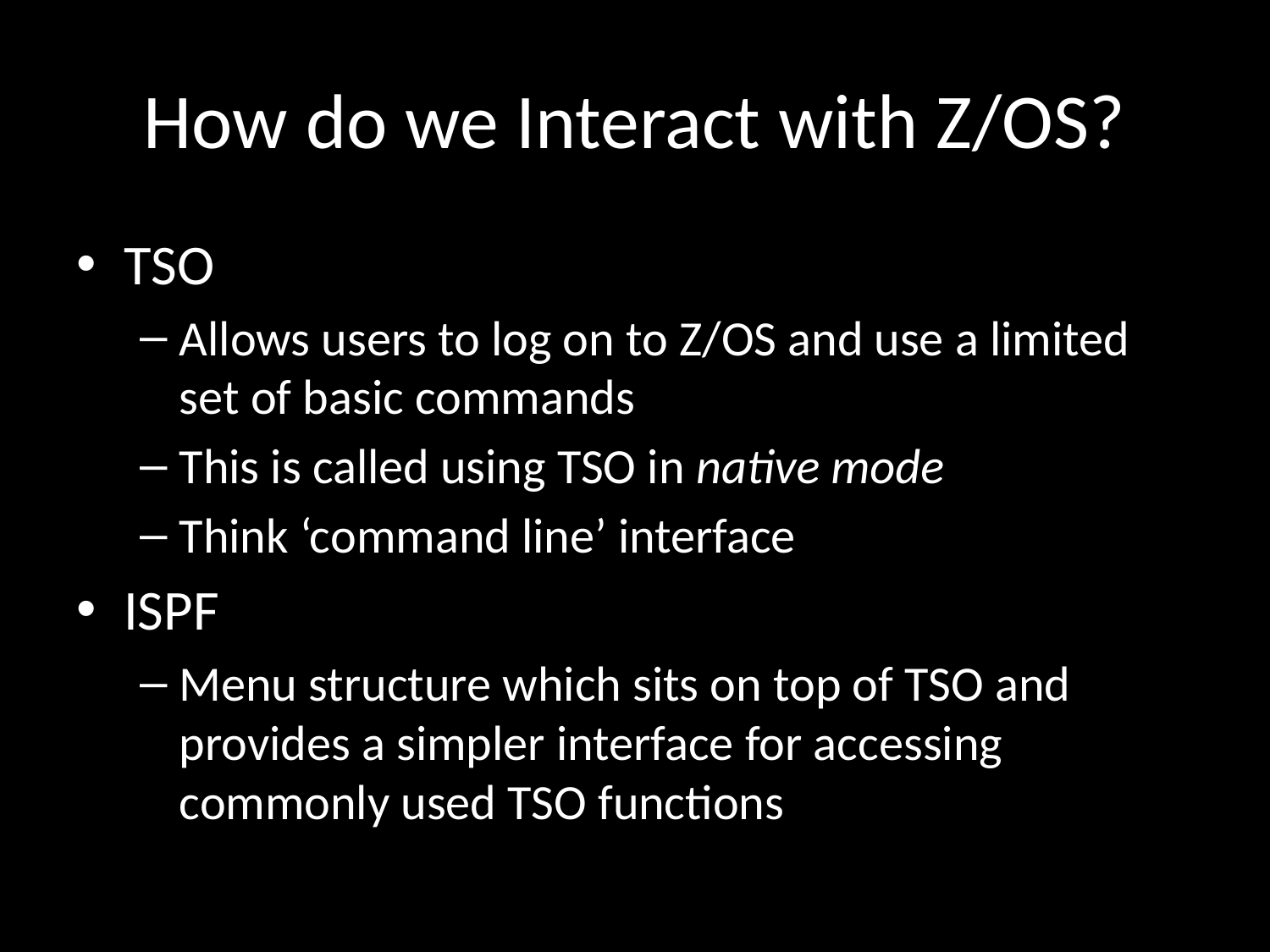

# How do we Interact with Z/OS?
TSO
Allows users to log on to Z/OS and use a limited set of basic commands
This is called using TSO in native mode
Think ‘command line’ interface
ISPF
Menu structure which sits on top of TSO and provides a simpler interface for accessing commonly used TSO functions